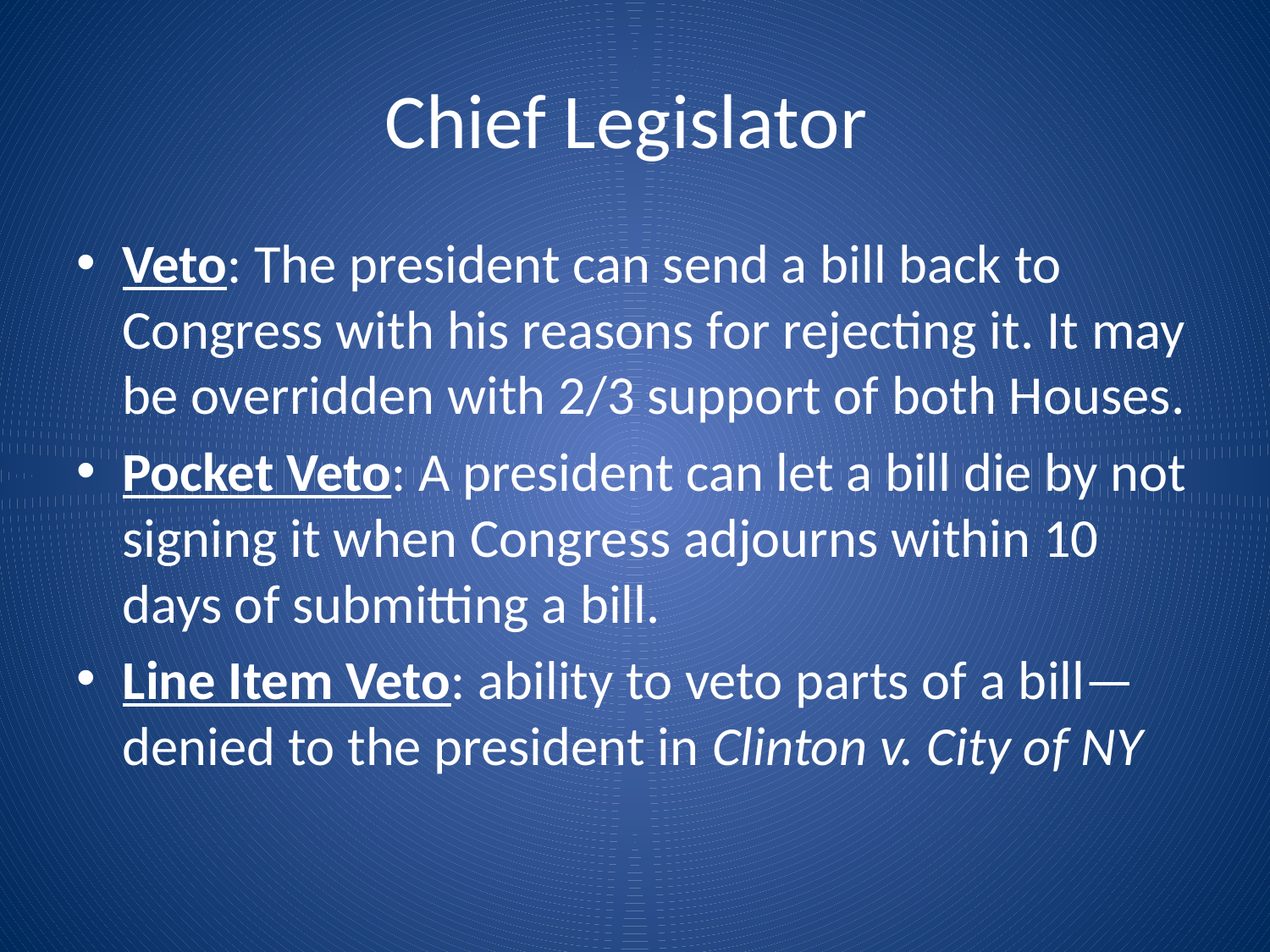

# Chief Legislator
Veto: The president can send a bill back to Congress with his reasons for rejecting it. It may be overridden with 2/3 support of both Houses.
Pocket Veto: A president can let a bill die by not signing it when Congress adjourns within 10 days of submitting a bill.
Line Item Veto: ability to veto parts of a bill—denied to the president in Clinton v. City of NY